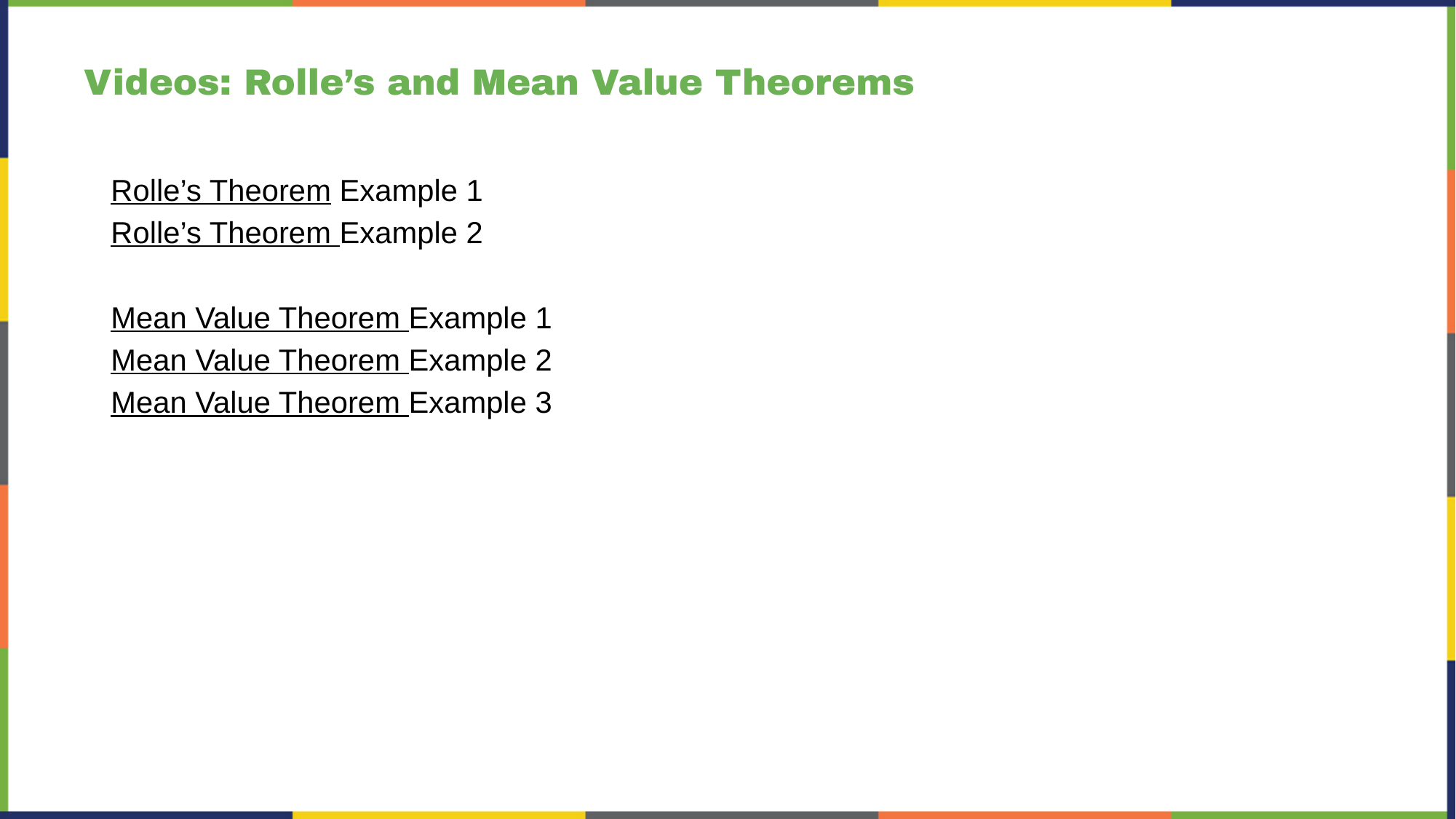

# Videos: Rolle’s and Mean Value Theorems
Rolle’s Theorem Example 1
Rolle’s Theorem Example 2

Mean Value Theorem Example 1
Mean Value Theorem Example 2
Mean Value Theorem Example 3